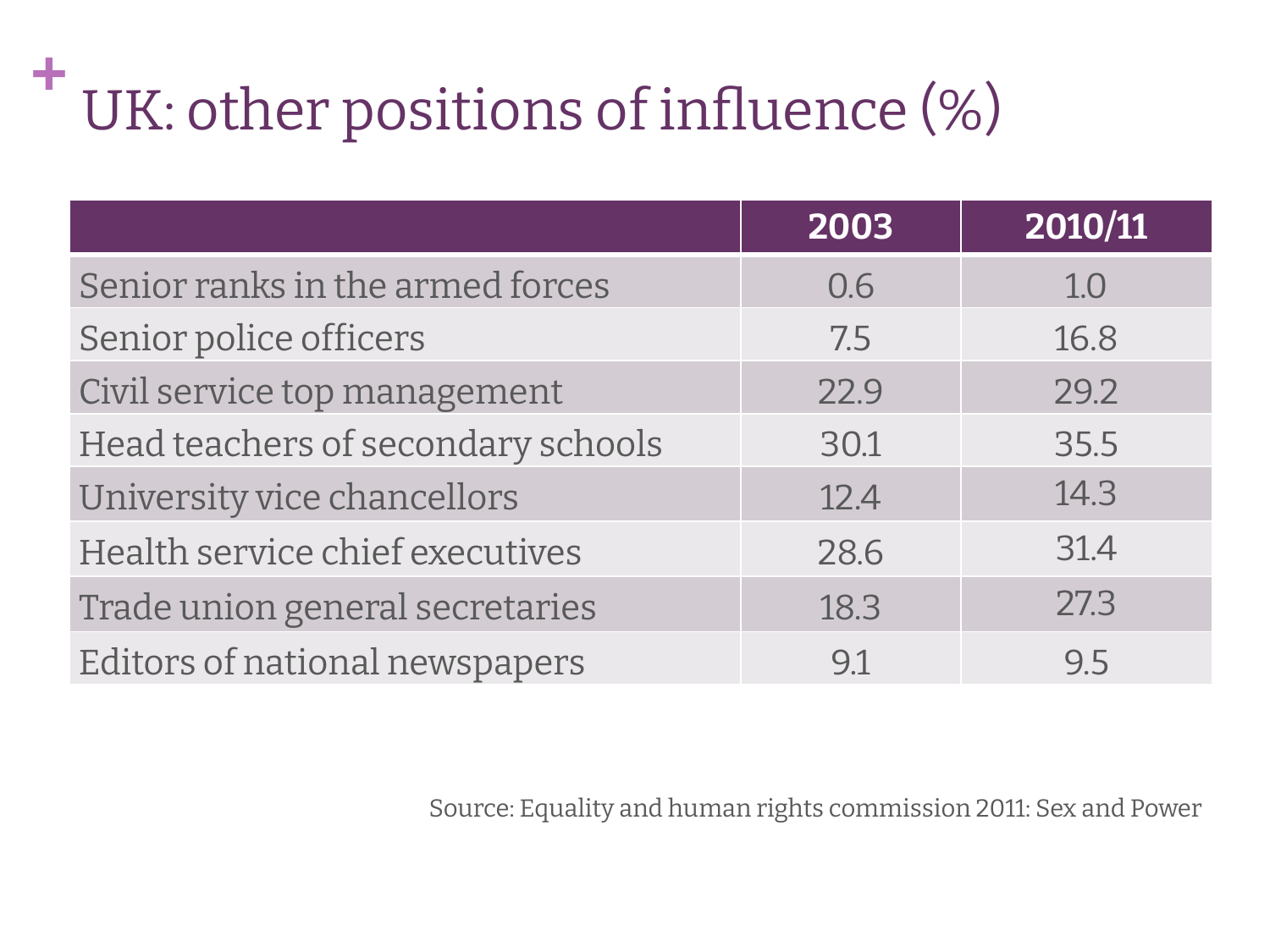

# UK: other positions of influence (%)
|  | 2003 | 2010/11 |
| --- | --- | --- |
| Senior ranks in the armed forces | 0.6 | 1.0 |
| Senior police officers | 7.5 | 16.8 |
| Civil service top management | 22.9 | 29.2 |
| Head teachers of secondary schools | 30.1 | 35.5 |
| University vice chancellors | 12.4 | 14.3 |
| Health service chief executives | 28.6 | 31.4 |
| Trade union general secretaries | 18.3 | 27.3 |
| Editors of national newspapers | 9.1 | 9.5 |
Source: Equality and human rights commission 2011: Sex and Power